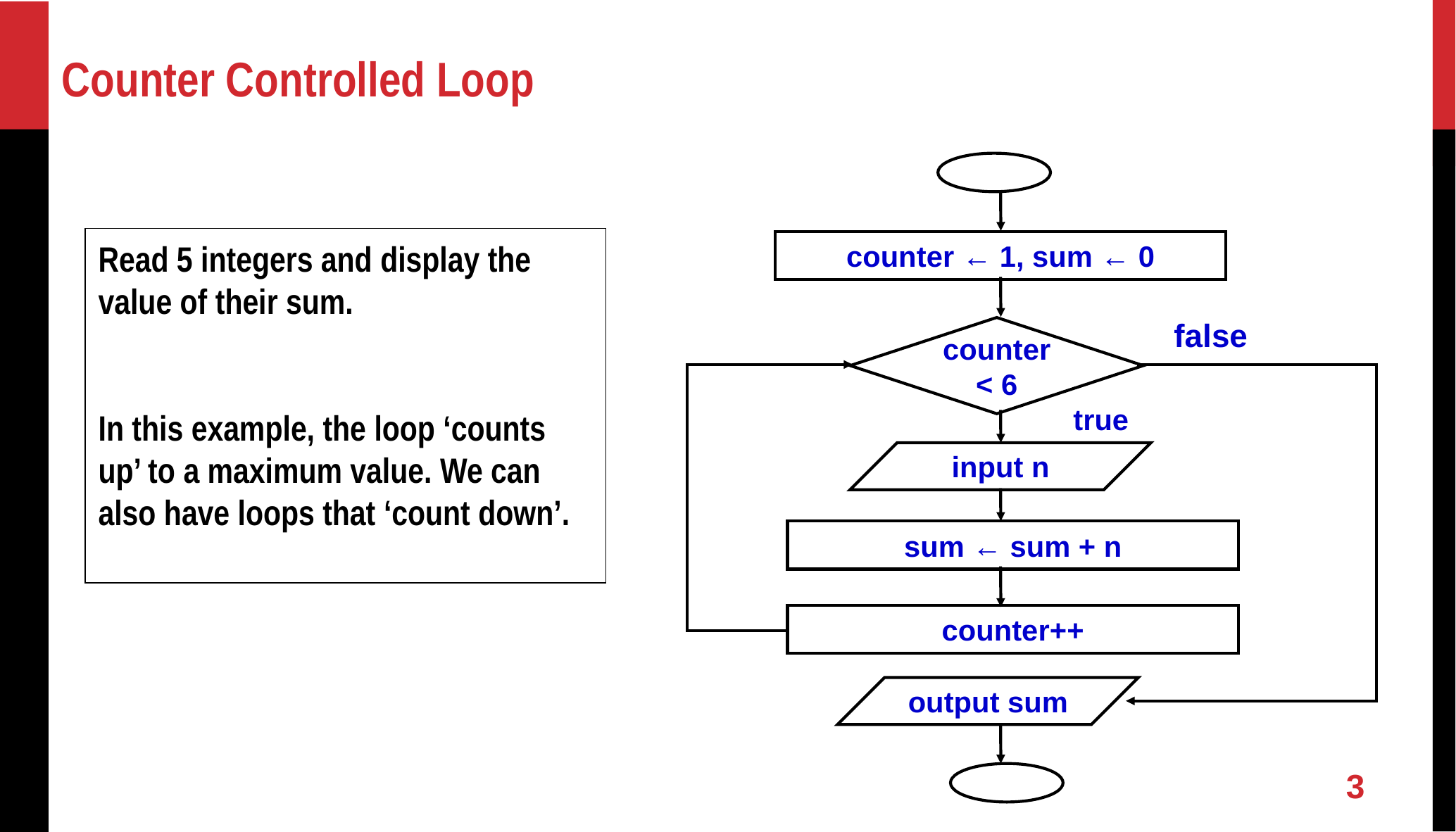

# Counter Controlled Loop

counter ← 1, sum ← 0
false
counter < 6
true
input n
sum ← sum + n
counter++
output sum

Read 5 integers and display the value of their sum.

In this example, the loop ‘counts up’ to a maximum value. We can also have loops that ‘count down’.

3